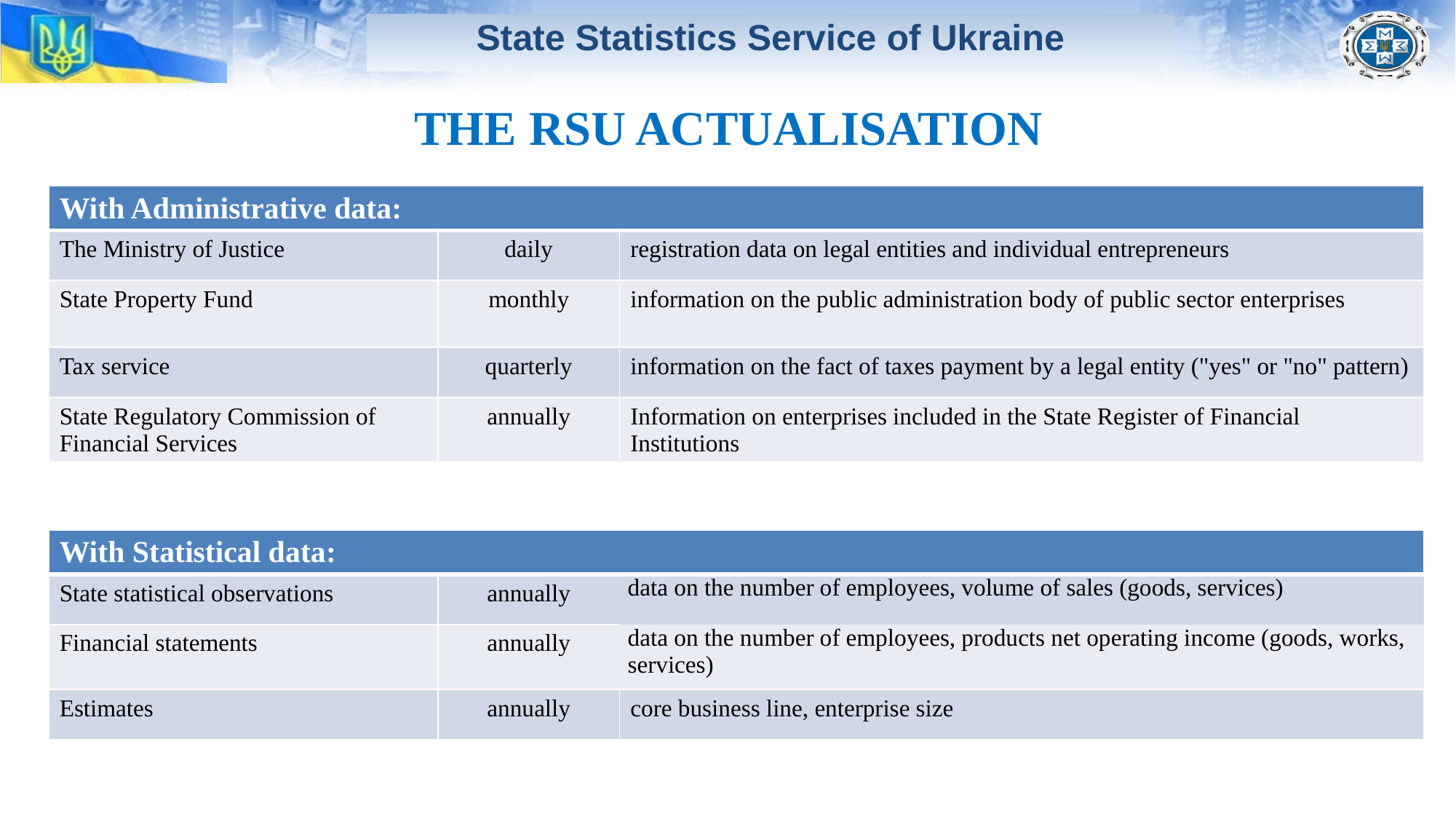

State Statistics Service of Ukraine
THE RSU ACTUALISATION
| With Administrative data: |  |  |
| --- | --- | --- |
| The Ministry of Justice | daily | registration data on legal entities and individual entrepreneurs |
| State Property Fund | monthly | information on the public administration body of public sector enterprises |
| Tax service | quarterly | information on the fact of taxes payment by a legal entity ("yes" or "no" pattern) |
| State Regulatory Commission of Financial Services | annually | Information on enterprises included in the State Register of Financial Institutions |
| With Statistical data: |  |  |
| --- | --- | --- |
| State statistical observations | annually | data on the number of employees, volume of sales (goods, services) |
| Financial statements | annually | data on the number of employees, products net operating income (goods, works, services) |
| Estimates | annually | core business line, enterprise size |